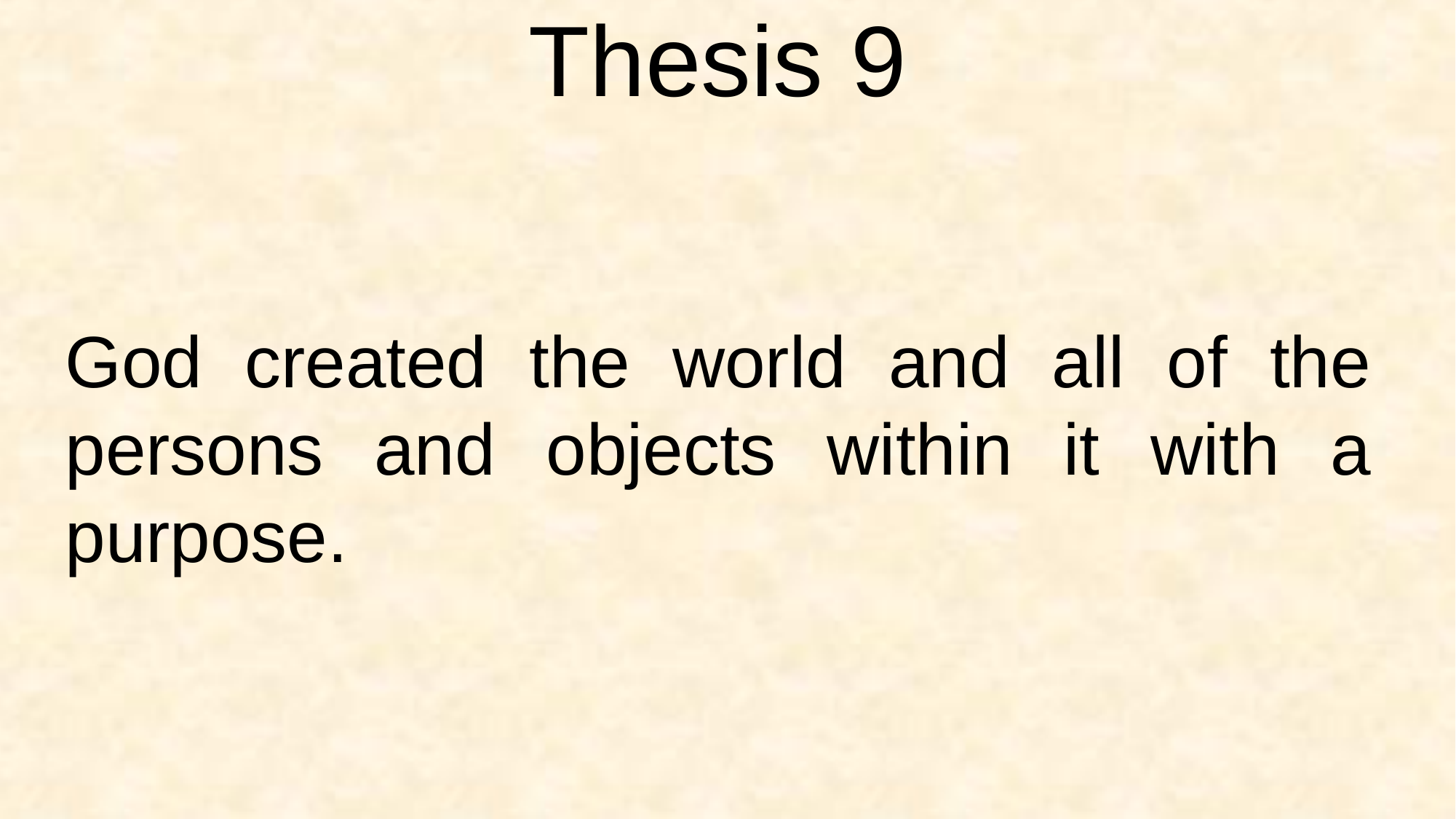

Thesis 9

God created the world and all of the persons and objects within it with a purpose.